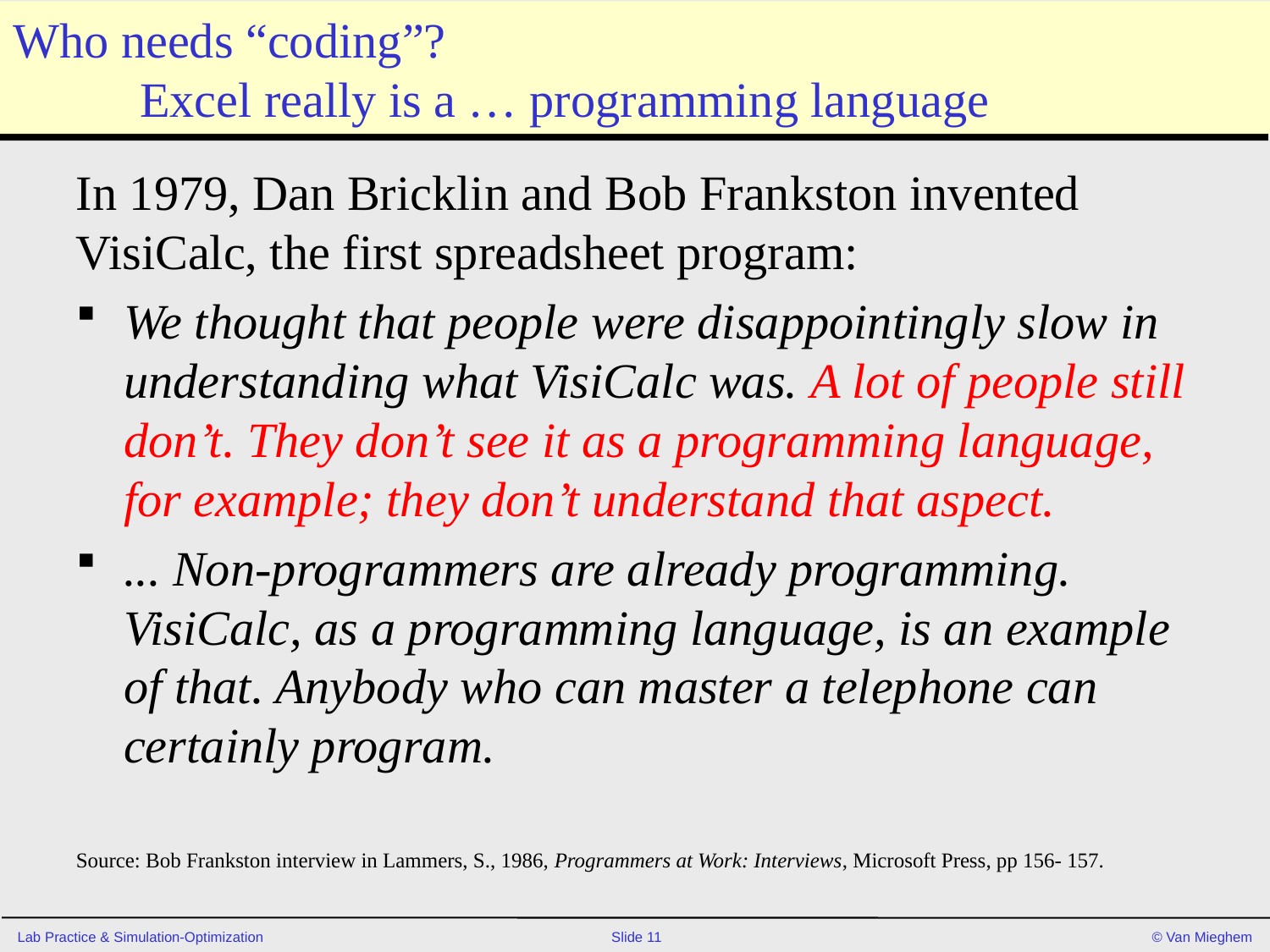

# Who needs “coding”? Excel really is a … programming language
In 1979, Dan Bricklin and Bob Frankston invented VisiCalc, the first spreadsheet program:
We thought that people were disappointingly slow in understanding what VisiCalc was. A lot of people still don’t. They don’t see it as a programming language, for example; they don’t understand that aspect.
... Non-programmers are already programming. VisiCalc, as a programming language, is an example of that. Anybody who can master a telephone can certainly program.

Source: Bob Frankston interview in Lammers, S., 1986, Programmers at Work: Interviews, Microsoft Press, pp 156- 157.